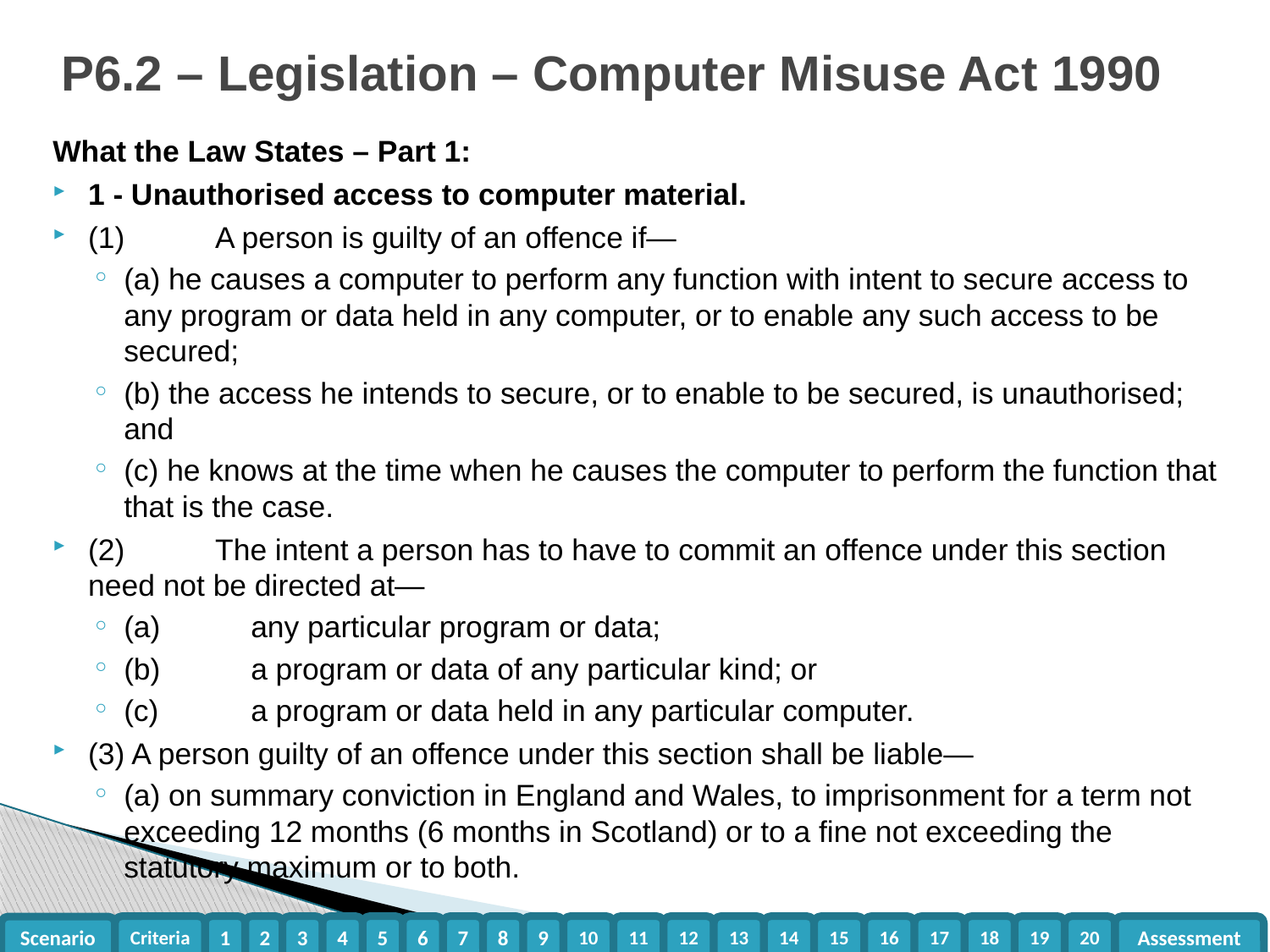

# P6.2 – Legislation – Computer Misuse Act 1990
What the Law States – Part 1:
1 - Unauthorised access to computer material.
(1)	A person is guilty of an offence if—
(a) he causes a computer to perform any function with intent to secure access to any program or data held in any computer, or to enable any such access to be secured;
(b) the access he intends to secure, or to enable to be secured, is unauthorised; and
(c) he knows at the time when he causes the computer to perform the function that that is the case.
(2)	The intent a person has to have to commit an offence under this section need not be directed at—
(a)	any particular program or data;
(b)	a program or data of any particular kind; or
(c)	a program or data held in any particular computer.
(3) A person guilty of an offence under this section shall be liable—
(a) on summary conviction in England and Wales, to imprisonment for a term not exceeding 12 months (6 months in Scotland) or to a fine not exceeding the statutory maximum or to both.